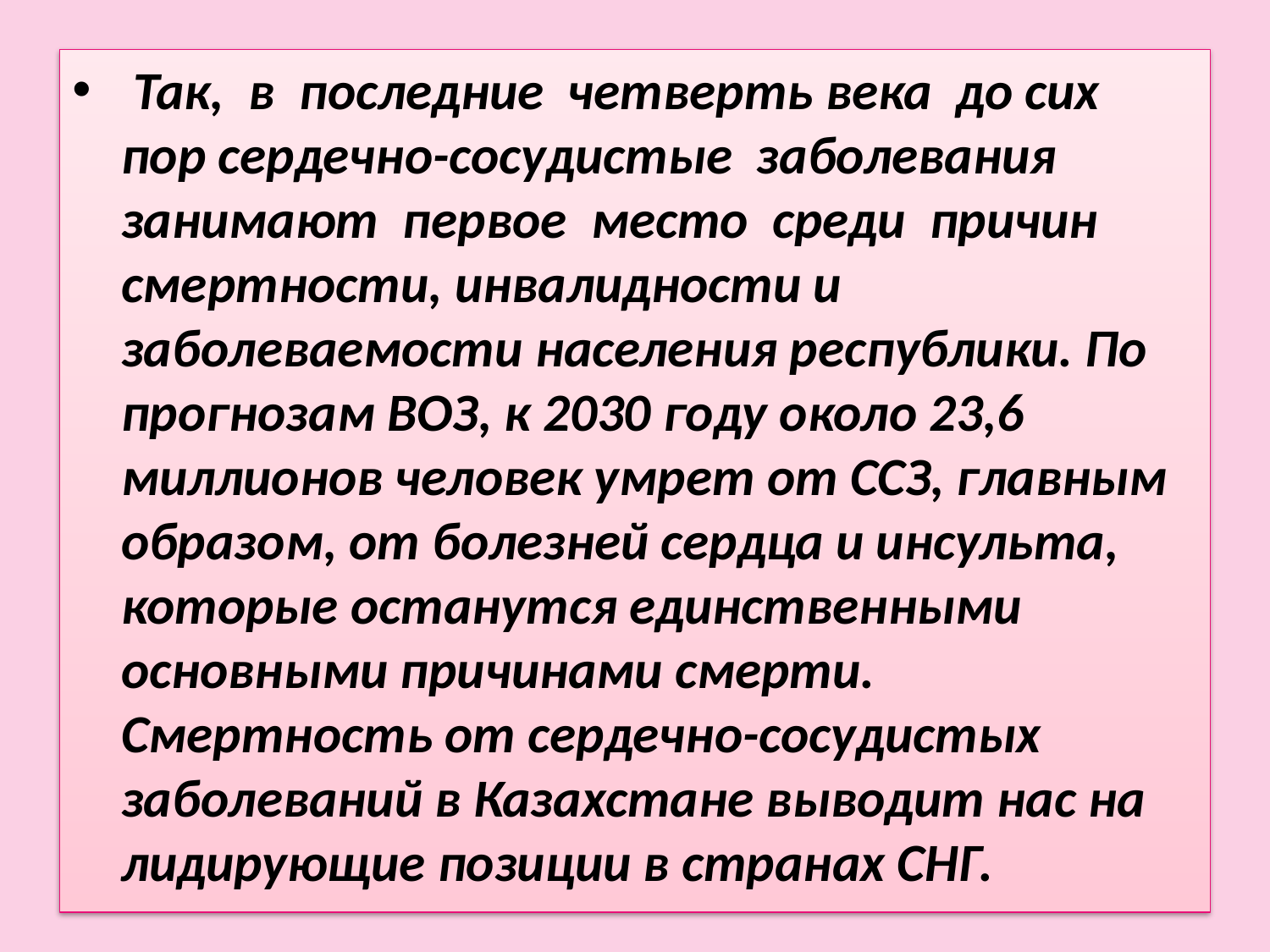

#
 Так,  в  последние  четверть века  до сих пор сердечно-сосудистые  заболевания  занимают  первое  место  среди  причин  смертности, инвалидности и заболеваемости населения республики. По прогнозам ВОЗ, к 2030 году около 23,6 миллионов человек умрет от ССЗ, главным образом, от болезней сердца и инсульта, которые останутся единственными основными причинами смерти. Смертность от сердечно-сосудистых заболеваний в Казахстане выводит нас на лидирующие позиции в странах СНГ.